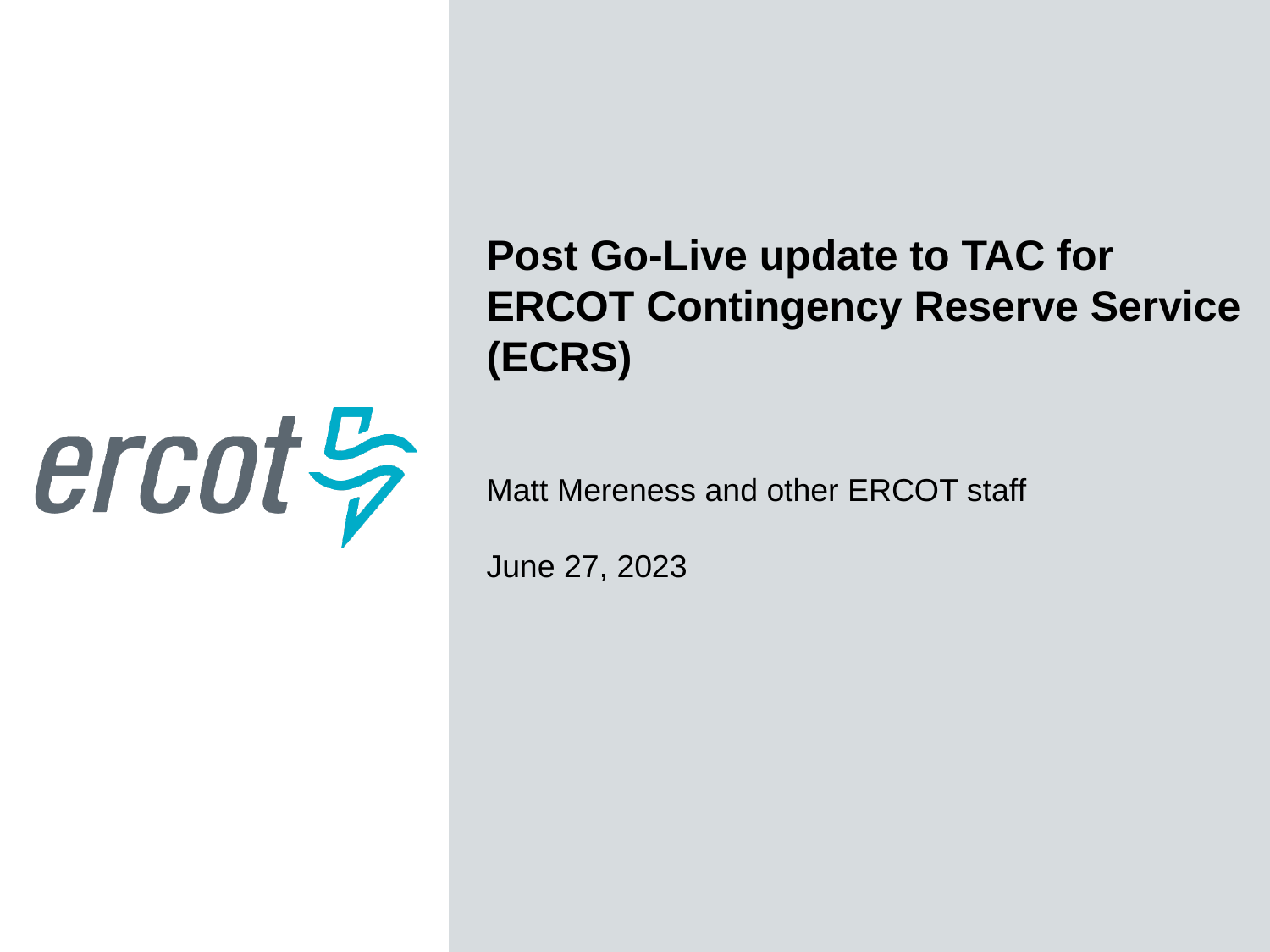

Post Go-Live update to TAC for
ERCOT Contingency Reserve Service (ECRS)

Matt Mereness and other ERCOT staff

June 27, 2023